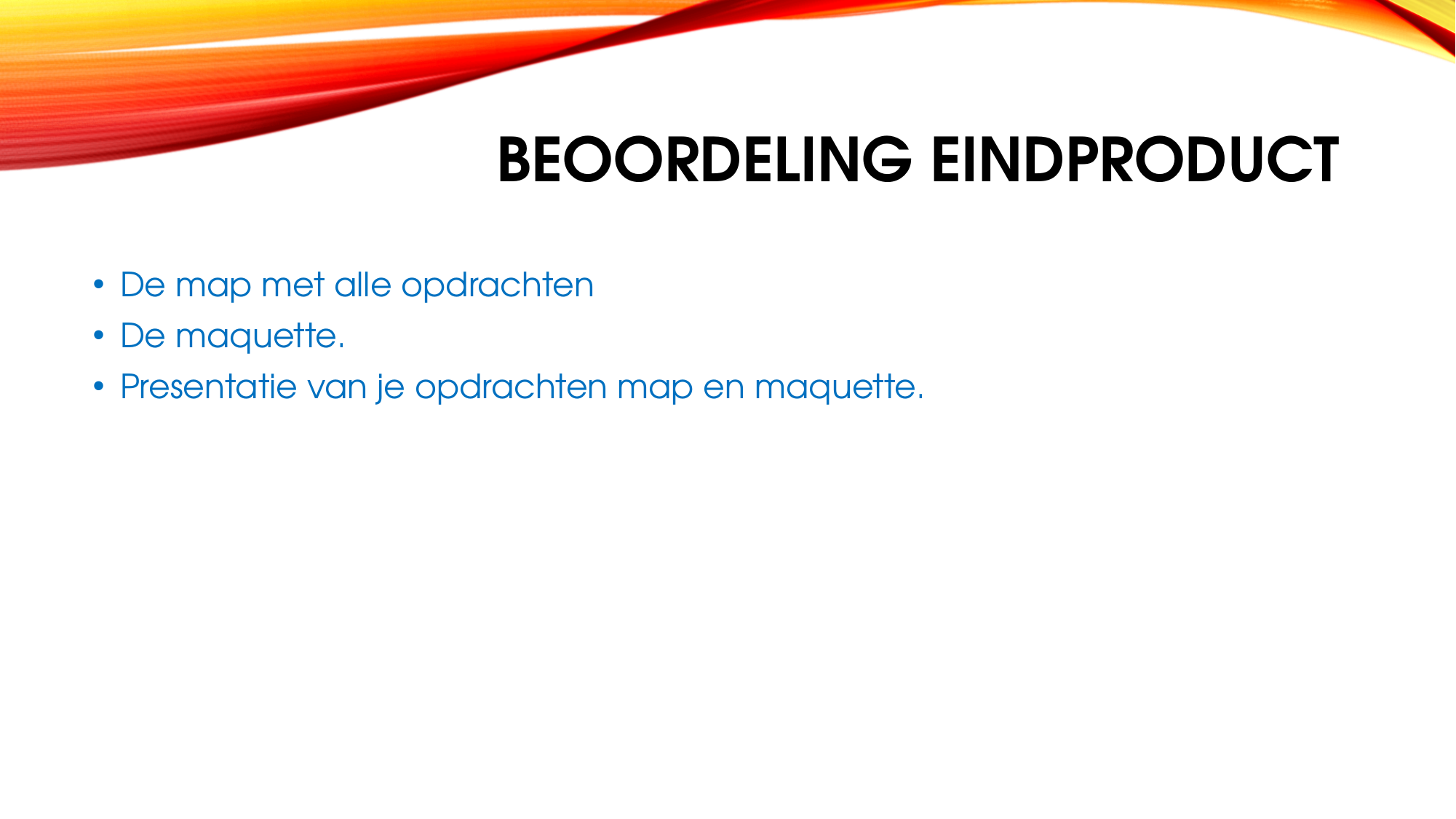

# Beoordeling eindproduct
De map met alle opdrachten
De maquette.
Presentatie van je opdrachten map en maquette.